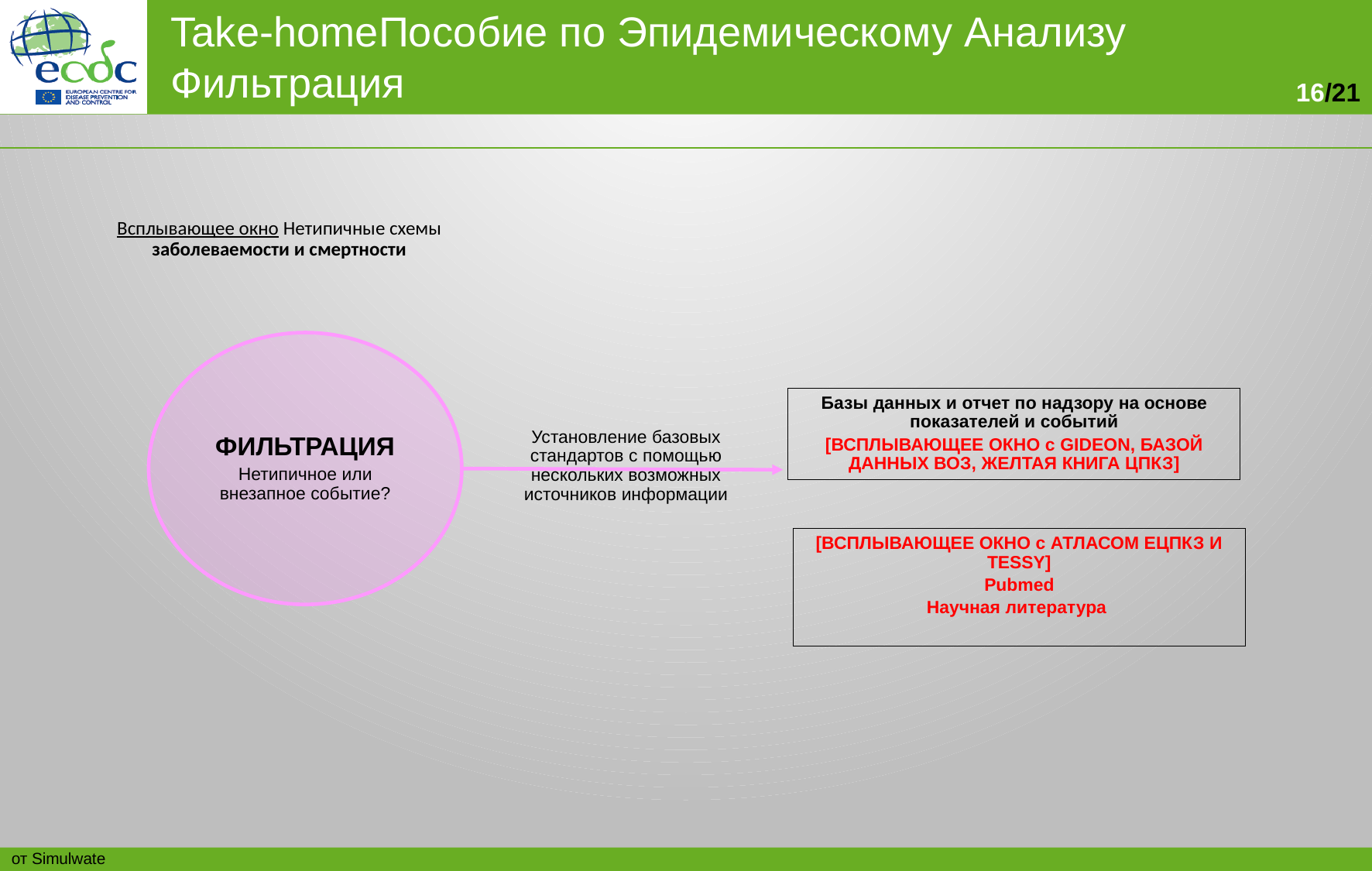

Всплывающее окно Нетипичные схемы заболеваемости и смертности
ФИЛЬТРАЦИЯ
Нетипичное или внезапное событие?
Базы данных и отчет по надзору на основе показателей и событий
[ВСПЛЫВАЮЩЕЕ ОКНО с GIDEON, БАЗОЙ ДАННЫХ ВОЗ, ЖЕЛТАЯ КНИГА ЦПКЗ]
Установление базовых стандартов с помощью нескольких возможных источников информации
[ВСПЛЫВАЮЩЕЕ ОКНО с АТЛАСОМ ЕЦПКЗ И TESSY]
Pubmed
Научная литература